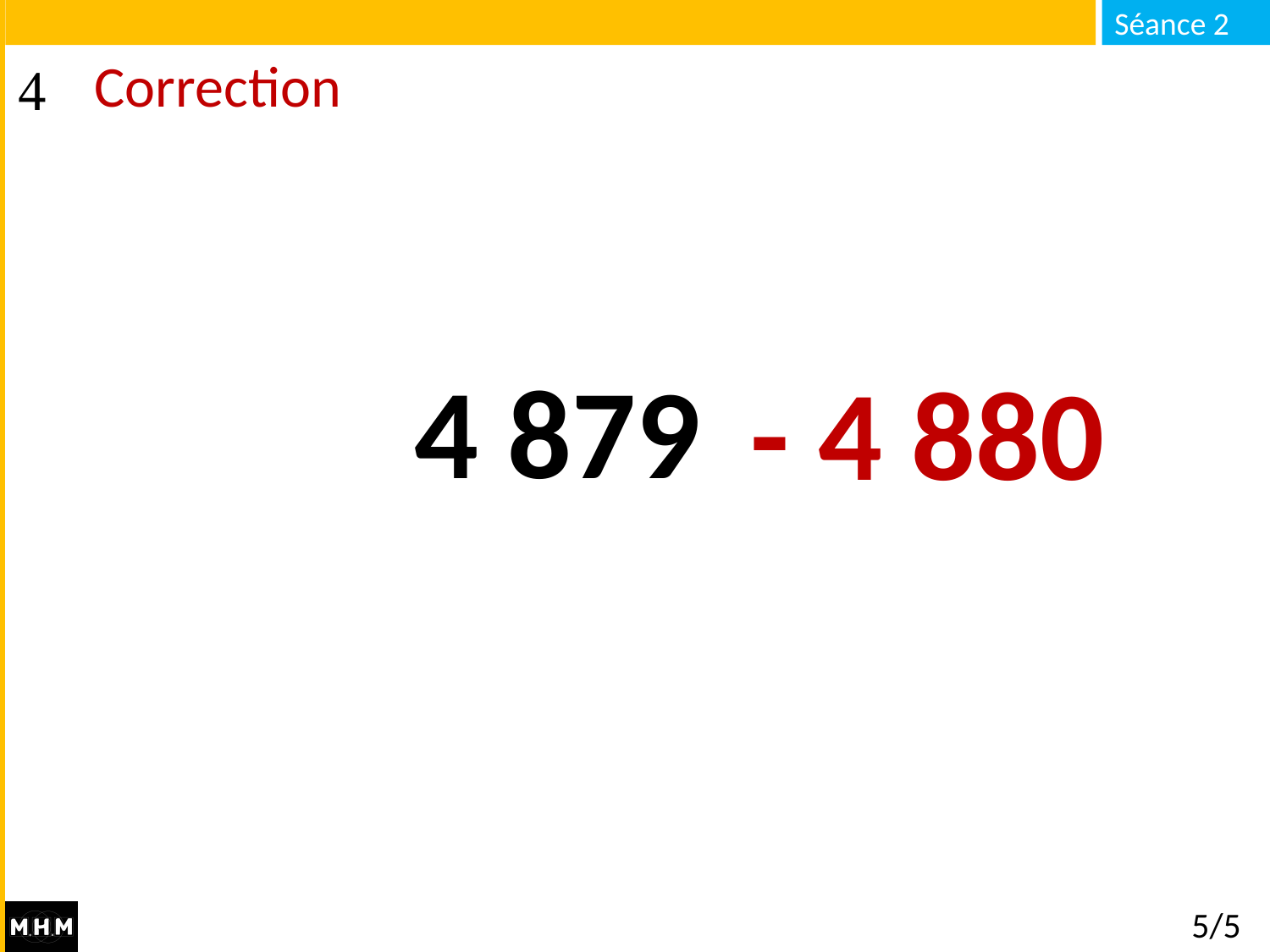

# Correction
4 879
- 4 880
5/5